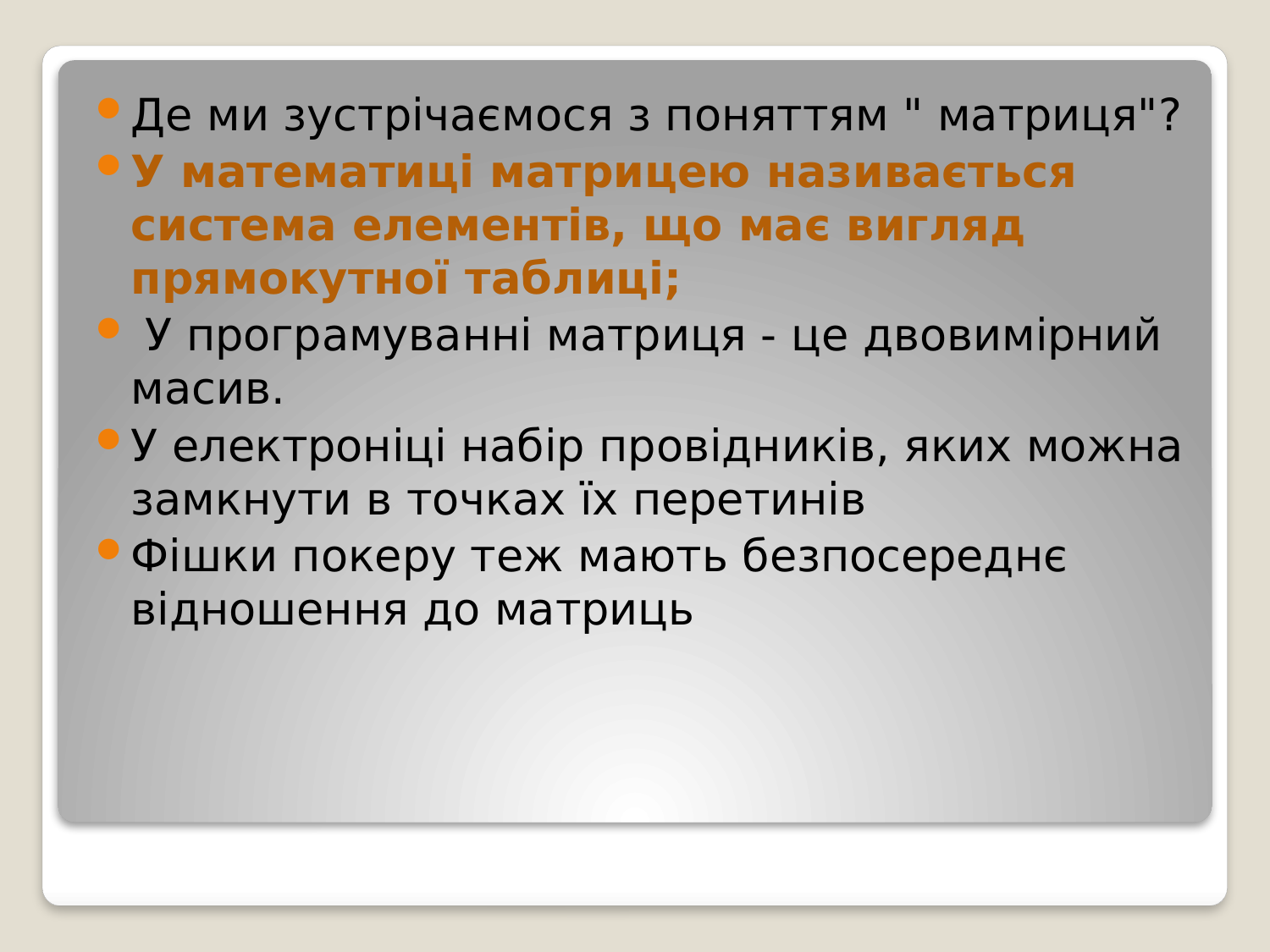

Де ми зустрічаємося з поняттям " матриця"?
У математиці матрицею називається система елементів, що має вигляд прямокутної таблиці;
 У програмуванні матриця - це двовимірний масив.
У електроніці набір провідників, яких можна замкнути в точках їх перетинів
Фішки покеру теж мають безпосереднє відношення до матриць
#